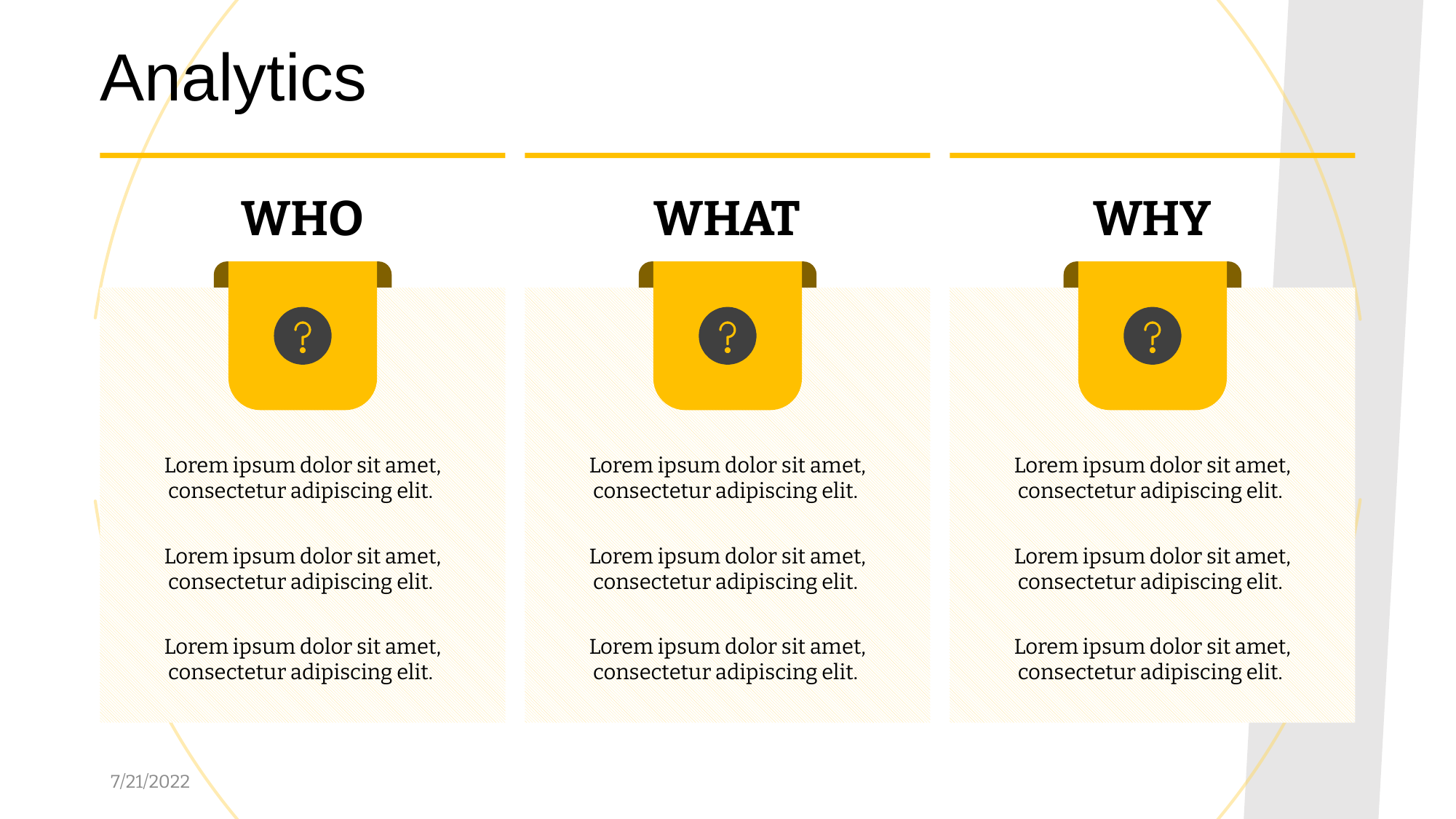

Analytics

WHO
WHAT
WHY

Lorem ipsum dolor sit amet, consectetur adipiscing elit.
Lorem ipsum dolor sit amet, consectetur adipiscing elit.
Lorem ipsum dolor sit amet, consectetur adipiscing elit.
Lorem ipsum dolor sit amet, consectetur adipiscing elit.
Lorem ipsum dolor sit amet, consectetur adipiscing elit.
Lorem ipsum dolor sit amet, consectetur adipiscing elit.
Lorem ipsum dolor sit amet, consectetur adipiscing elit.
Lorem ipsum dolor sit amet, consectetur adipiscing elit.
Lorem ipsum dolor sit amet, consectetur adipiscing elit.
7/21/2022
8